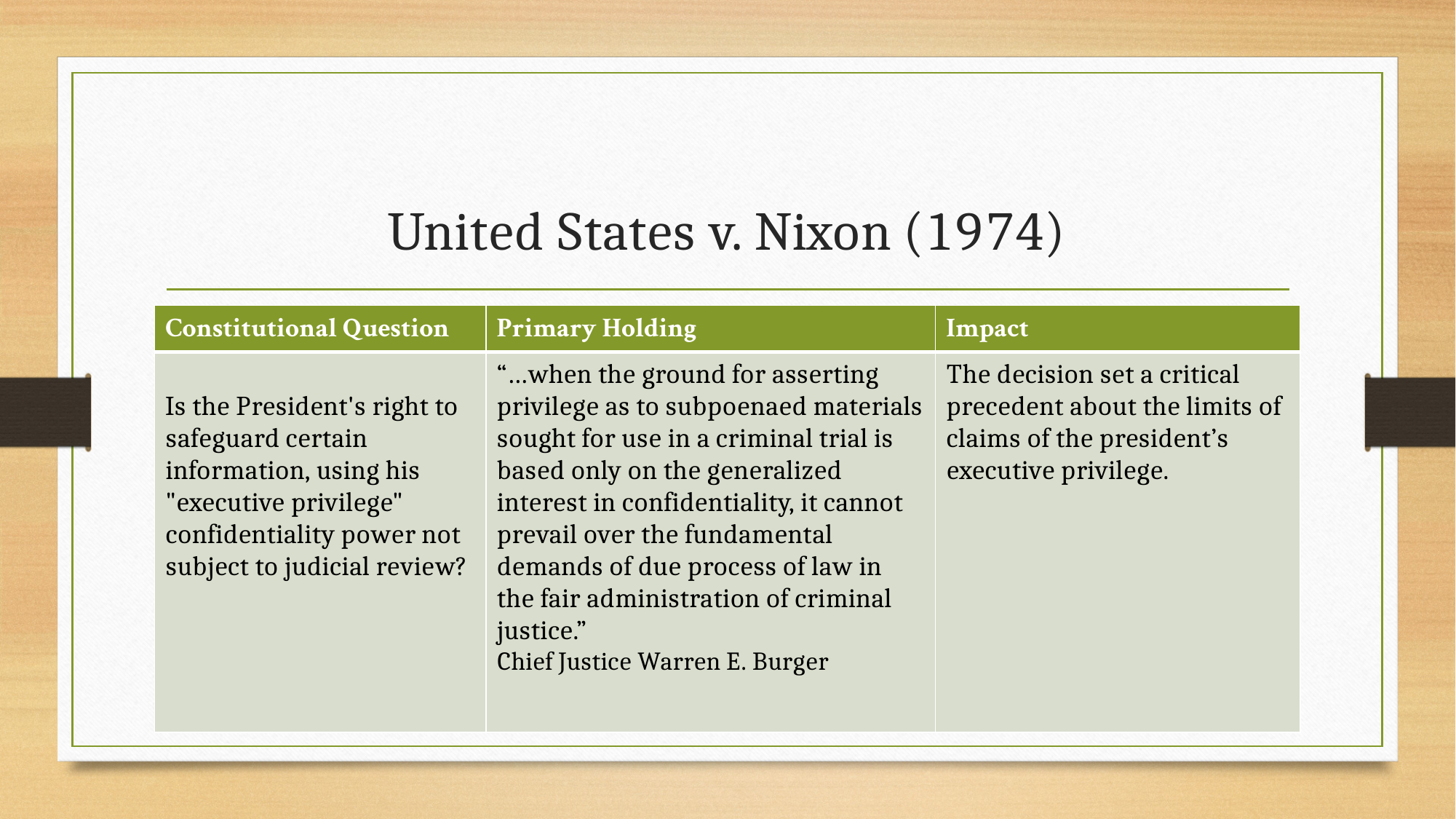

# United States v. Nixon (1974)
| Constitutional Question | Primary Holding | Impact |
| --- | --- | --- |
| Is the President's right to safeguard certain information, using his "executive privilege" confidentiality power not subject to judicial review? | “…when the ground for asserting privilege as to subpoenaed materials sought for use in a criminal trial is based only on the generalized interest in confidentiality, it cannot prevail over the fundamental demands of due process of law in the fair administration of criminal justice.” Chief Justice Warren E. Burger | The decision set a critical precedent about the limits of claims of the president’s executive privilege. |